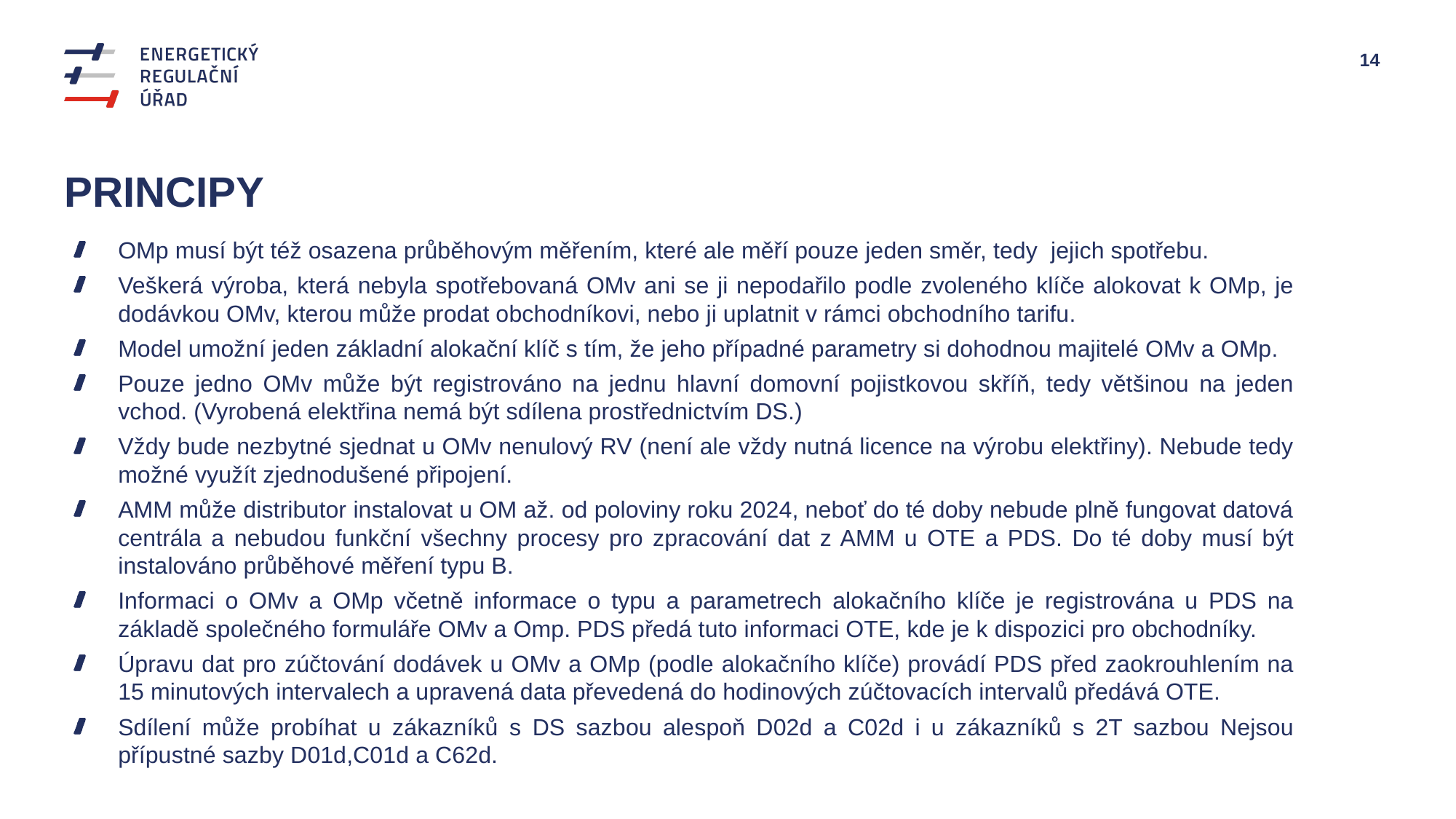

# principy
OMp musí být též osazena průběhovým měřením, které ale měří pouze jeden směr, tedy  jejich spotřebu.
Veškerá výroba, která nebyla spotřebovaná OMv ani se ji nepodařilo podle zvoleného klíče alokovat k OMp, je dodávkou OMv, kterou může prodat obchodníkovi, nebo ji uplatnit v rámci obchodního tarifu.
Model umožní jeden základní alokační klíč s tím, že jeho případné parametry si dohodnou majitelé OMv a OMp.
Pouze jedno OMv může být registrováno na jednu hlavní domovní pojistkovou skříň, tedy většinou na jeden vchod. (Vyrobená elektřina nemá být sdílena prostřednictvím DS.)
Vždy bude nezbytné sjednat u OMv nenulový RV (není ale vždy nutná licence na výrobu elektřiny). Nebude tedy možné využít zjednodušené připojení.
AMM může distributor instalovat u OM až. od poloviny roku 2024, neboť do té doby nebude plně fungovat datová centrála a nebudou funkční všechny procesy pro zpracování dat z AMM u OTE a PDS. Do té doby musí být instalováno průběhové měření typu B.
Informaci o OMv a OMp včetně informace o typu a parametrech alokačního klíče je registrována u PDS na základě společného formuláře OMv a Omp. PDS předá tuto informaci OTE, kde je k dispozici pro obchodníky.
Úpravu dat pro zúčtování dodávek u OMv a OMp (podle alokačního klíče) provádí PDS před zaokrouhlením na 15 minutových intervalech a upravená data převedená do hodinových zúčtovacích intervalů předává OTE.
Sdílení může probíhat u zákazníků s DS sazbou alespoň D02d a C02d i u zákazníků s 2T sazbou Nejsou přípustné sazby D01d,C01d a C62d.